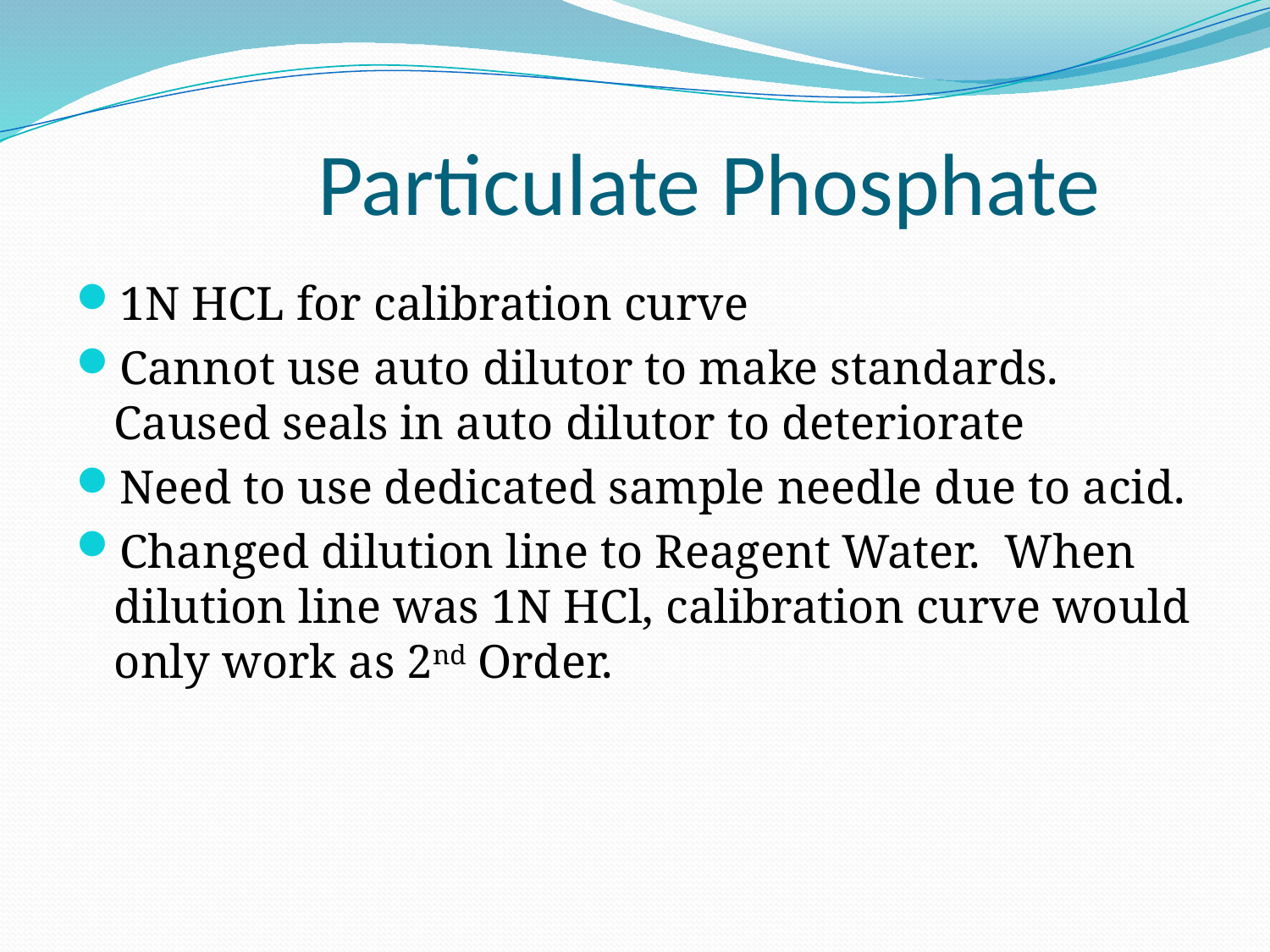

# Particulate Phosphate
1N HCL for calibration curve
Cannot use auto dilutor to make standards.  Caused seals in auto dilutor to deteriorate
Need to use dedicated sample needle due to acid.
Changed dilution line to Reagent Water.  When dilution line was 1N HCl, calibration curve would only work as 2nd Order.